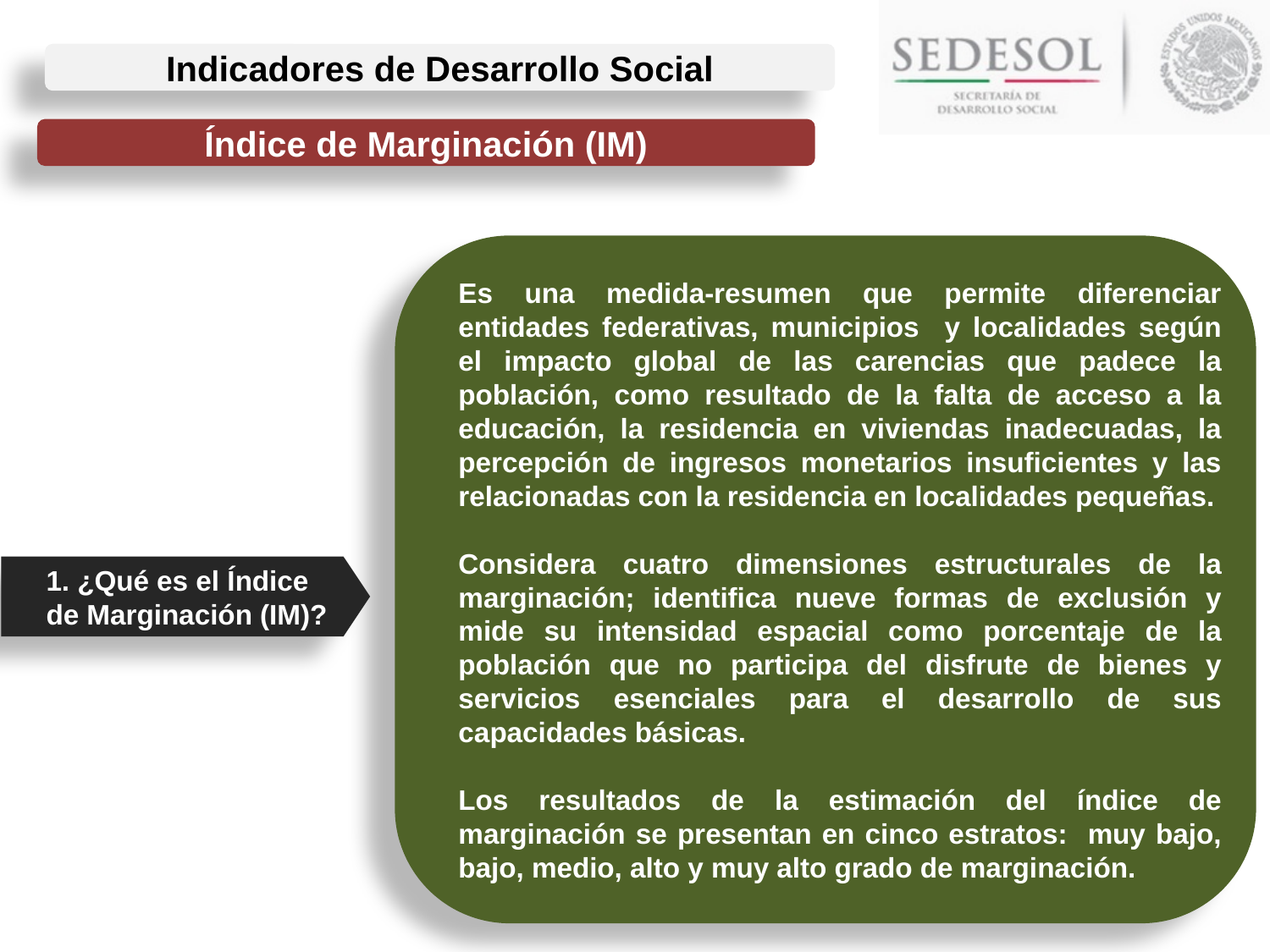

Índice de Marginación (IM)
Es una medida-resumen que permite diferenciar entidades federativas, municipios  y localidades según el impacto global de las carencias que padece la población, como resultado de la falta de acceso a la educación, la residencia en viviendas inadecuadas, la percepción de ingresos monetarios insuficientes y las relacionadas con la residencia en localidades pequeñas.

Considera cuatro dimensiones estructurales de la marginación; identifica nueve formas de exclusión y mide su intensidad espacial como porcentaje de la población que no participa del disfrute de bienes y servicios esenciales para el desarrollo de sus capacidades básicas.

Los resultados de la estimación del índice de marginación se presentan en cinco estratos:  muy bajo, bajo, medio, alto y muy alto grado de marginación.
1. ¿Qué es el Índice de Marginación (IM)?